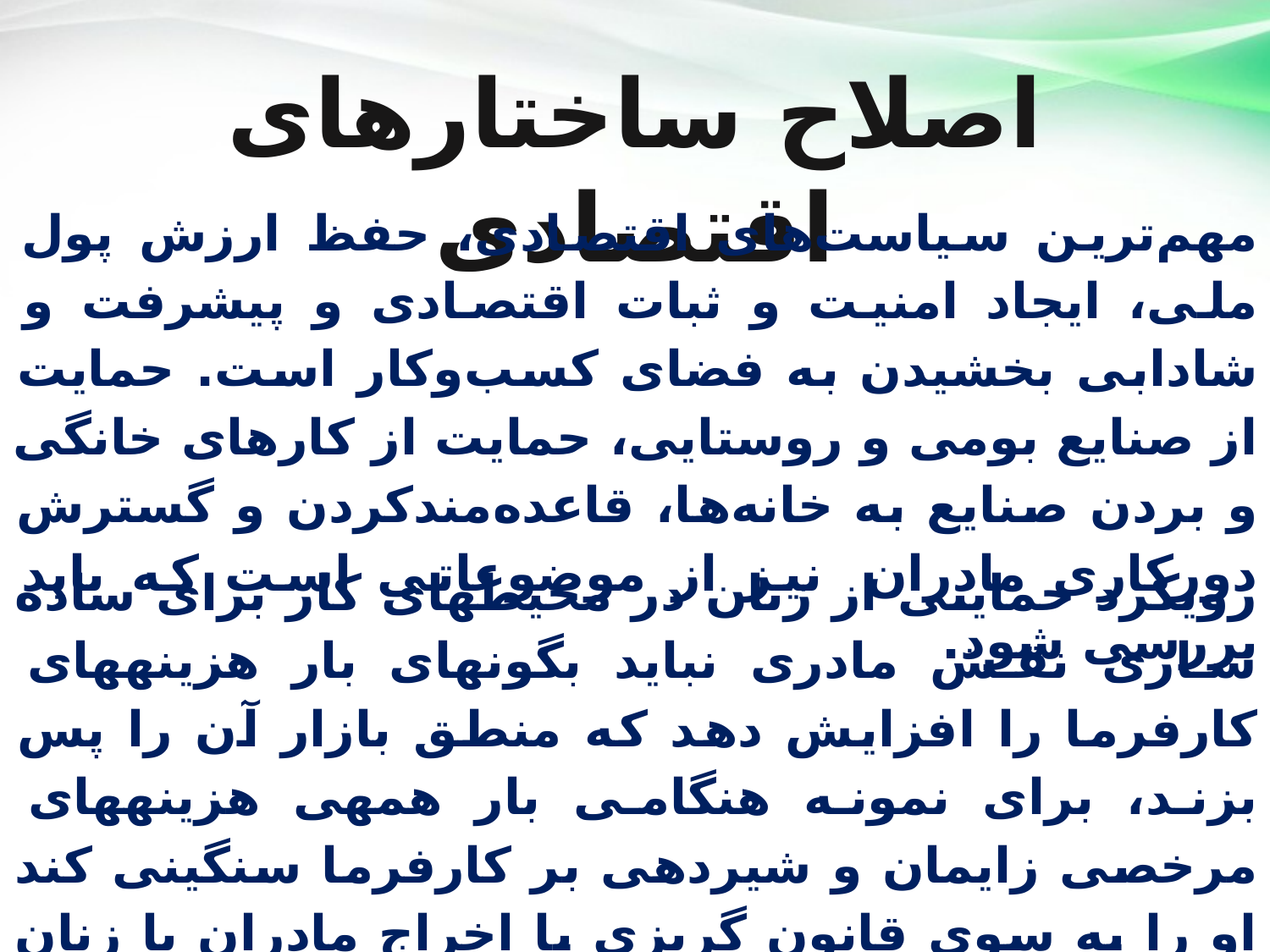

اصلاح ساختارهای اقتصادی
مهم‌ترین سیاست‌های اقتصادی، حفظ ارزش پول ملی، ایجاد امنیت و ثبات اقتصادی و پیشرفت و شادابی بخشیدن به فضای كسب‌و‌كار است. حمایت از صنایع بومی و روستایی، حمایت از كارهای خانگی و بردن صنایع به خانه‌ها، قاعده‌مندكردن و گسترش دوركاری مادران  نیز از موضوعاتی است كه باید بررسی شود.
رویکرد حمایتی از زنان در محیط­های کار برای ساده سازی نقش مادری نباید بگونه­ای بار هزینه­های کارفرما را افزایش دهد که منطق بازار آن را پس بزند، برای نمونه هنگامی بار همه­ی هزینه­های مرخصی زایمان و شیردهی بر کارفرما سنگینی کند او را به سوی قانون گریزی یا اخراج مادران یا زنان تازه ازدواج کرده می­راند، در حالی که در بسیاری از کشورها دولت مسئول تأمین این هزینه­ها است.